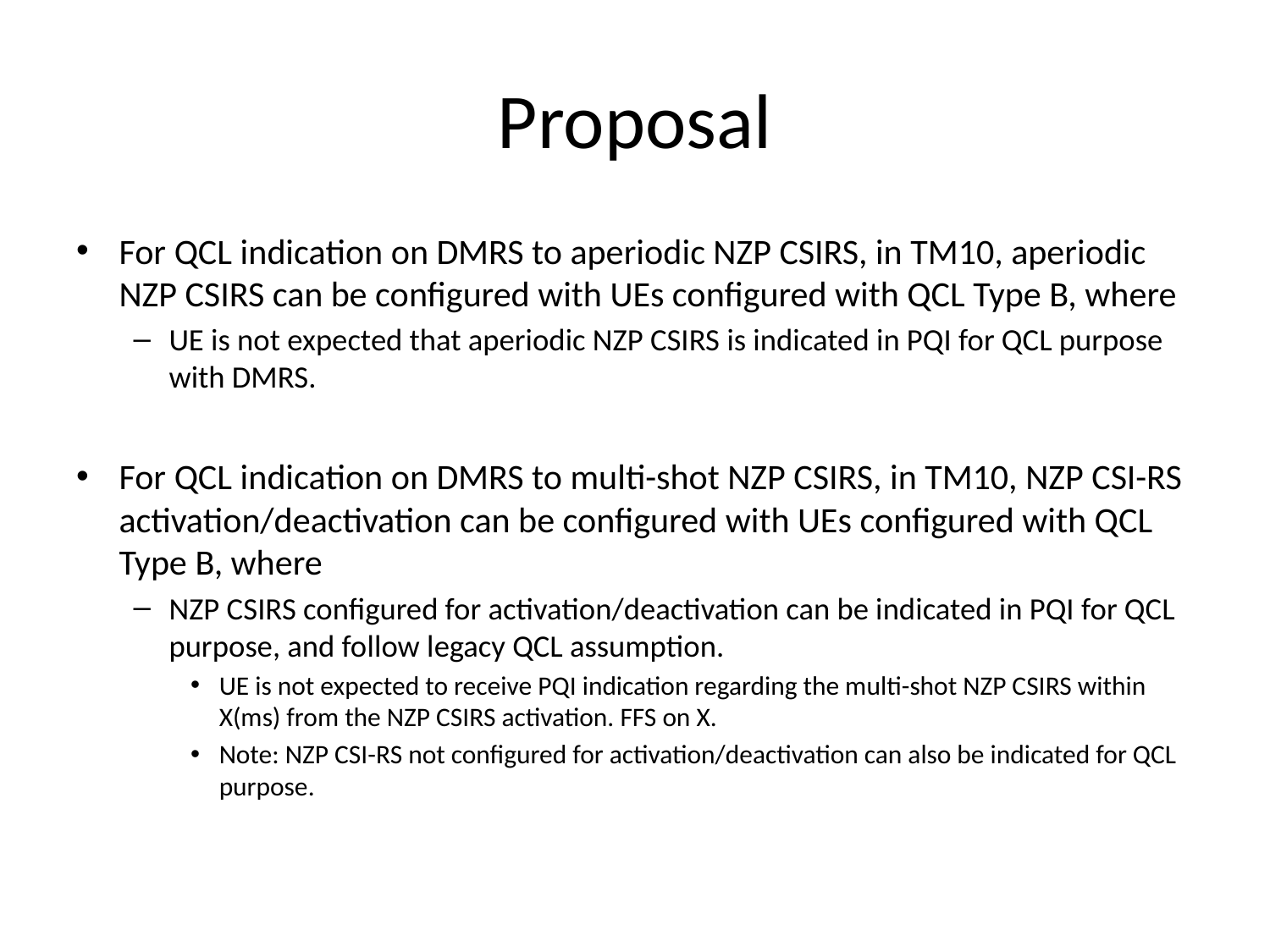

# Proposal
For QCL indication on DMRS to aperiodic NZP CSIRS, in TM10, aperiodic NZP CSIRS can be configured with UEs configured with QCL Type B, where
UE is not expected that aperiodic NZP CSIRS is indicated in PQI for QCL purpose with DMRS.

For QCL indication on DMRS to multi-shot NZP CSIRS, in TM10, NZP CSI-RS activation/deactivation can be configured with UEs configured with QCL Type B, where
NZP CSIRS configured for activation/deactivation can be indicated in PQI for QCL purpose, and follow legacy QCL assumption.
UE is not expected to receive PQI indication regarding the multi-shot NZP CSIRS within X(ms) from the NZP CSIRS activation. FFS on X.
Note: NZP CSI-RS not configured for activation/deactivation can also be indicated for QCL purpose.